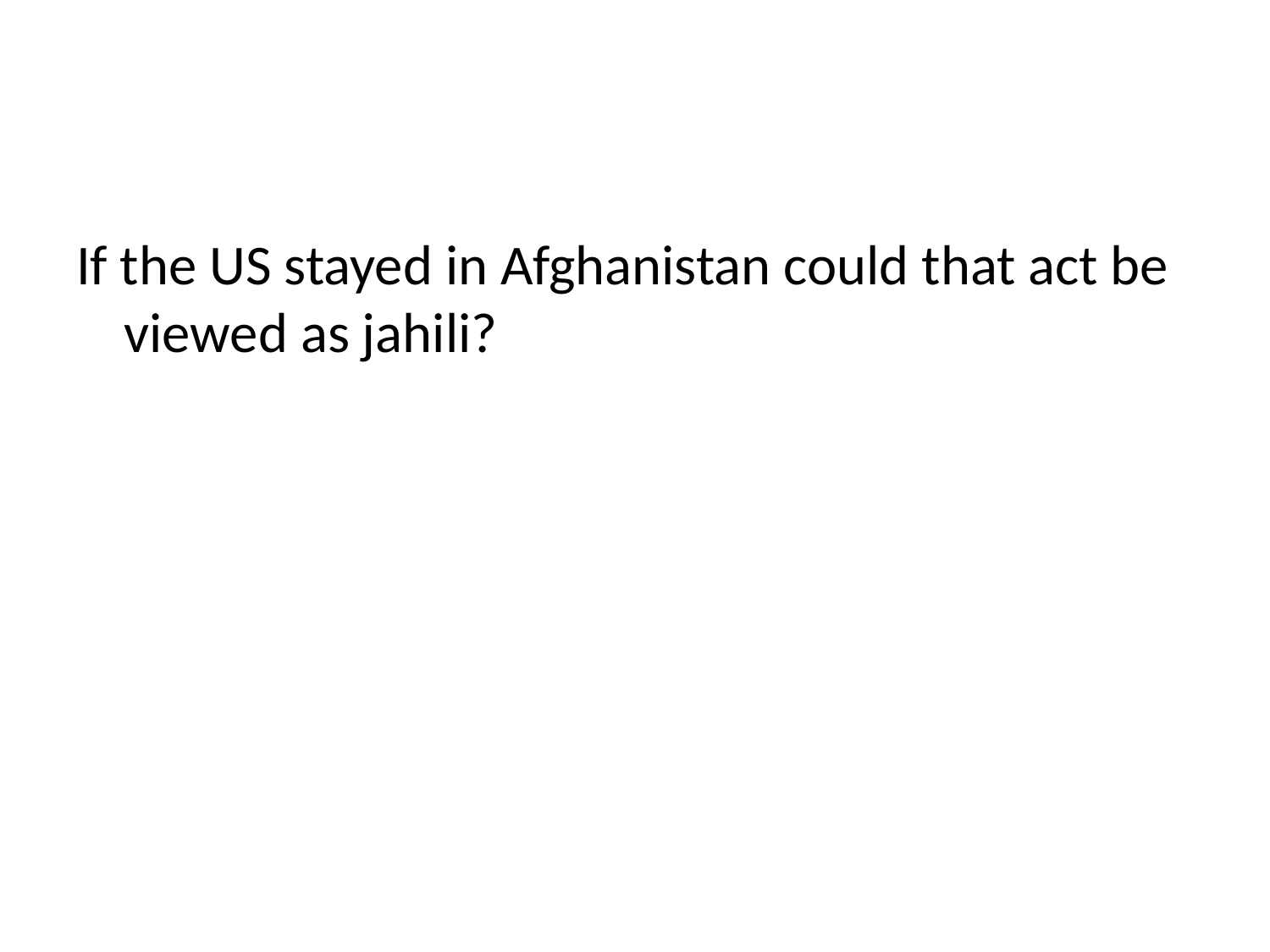

#
If the US stayed in Afghanistan could that act be viewed as jahili?